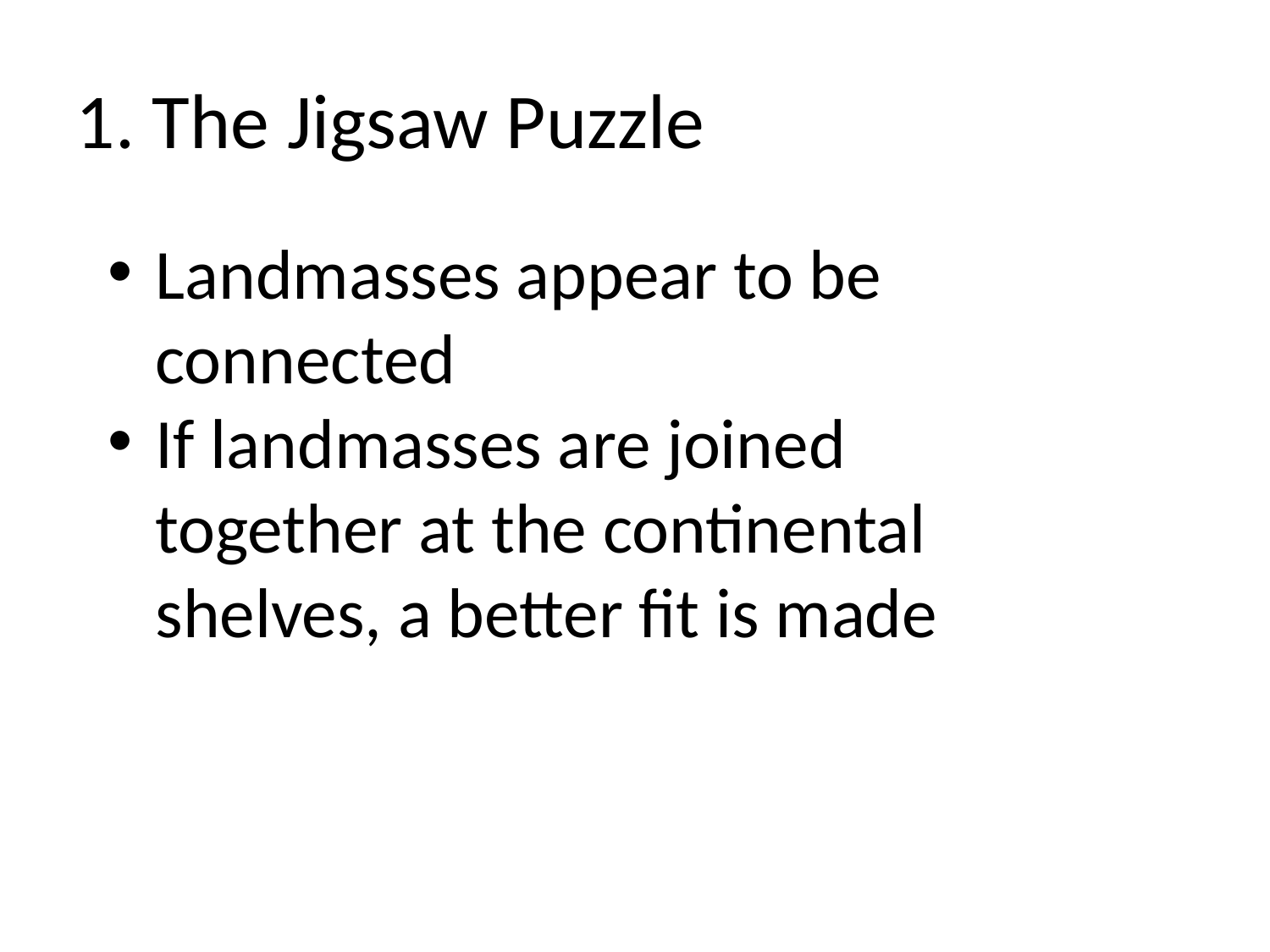

1. The Jigsaw Puzzle
Landmasses appear to be connected
If landmasses are joined together at the continental shelves, a better fit is made